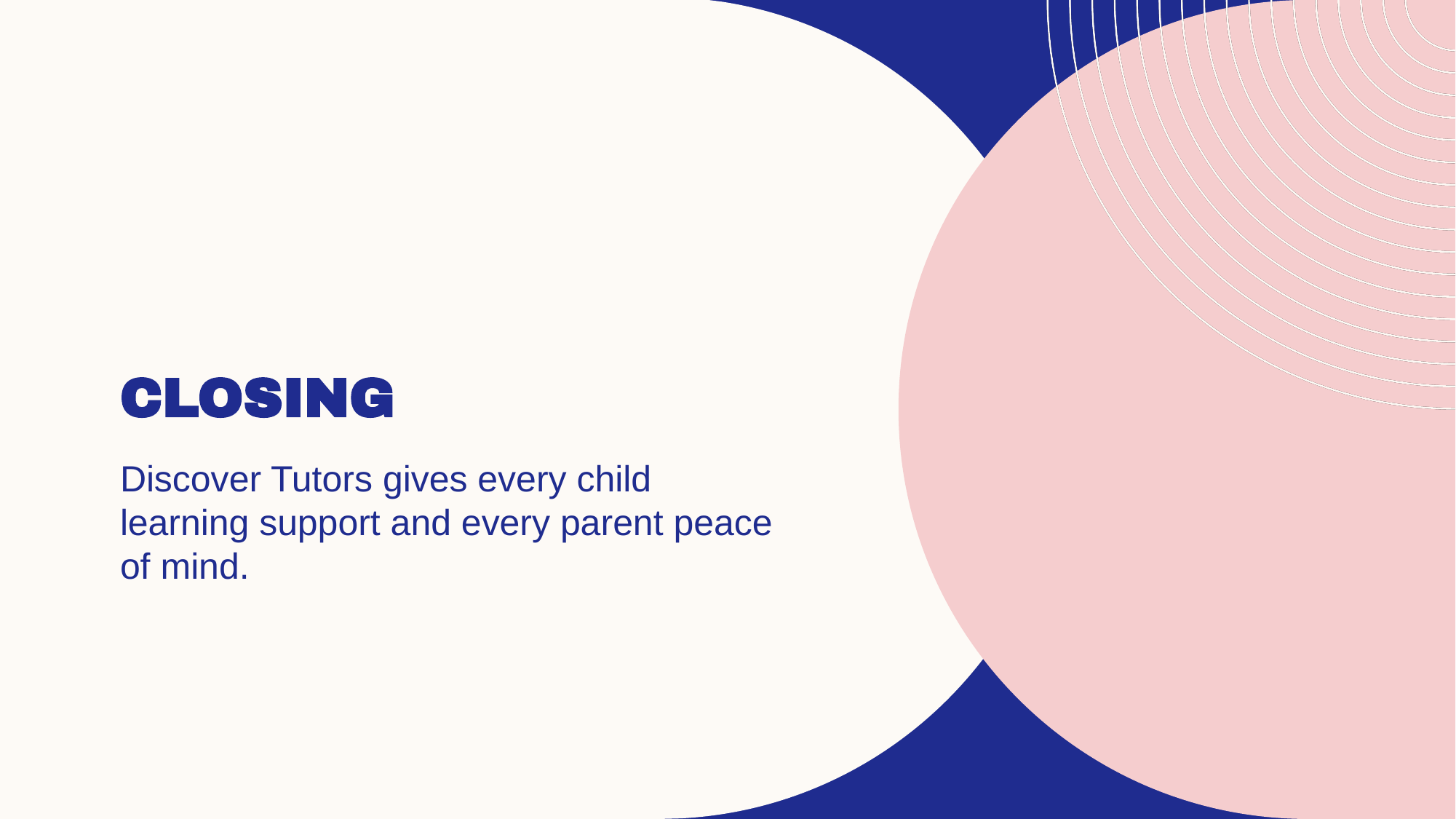

# Closing
Discover Tutors gives every child learning support and every parent peace of mind.